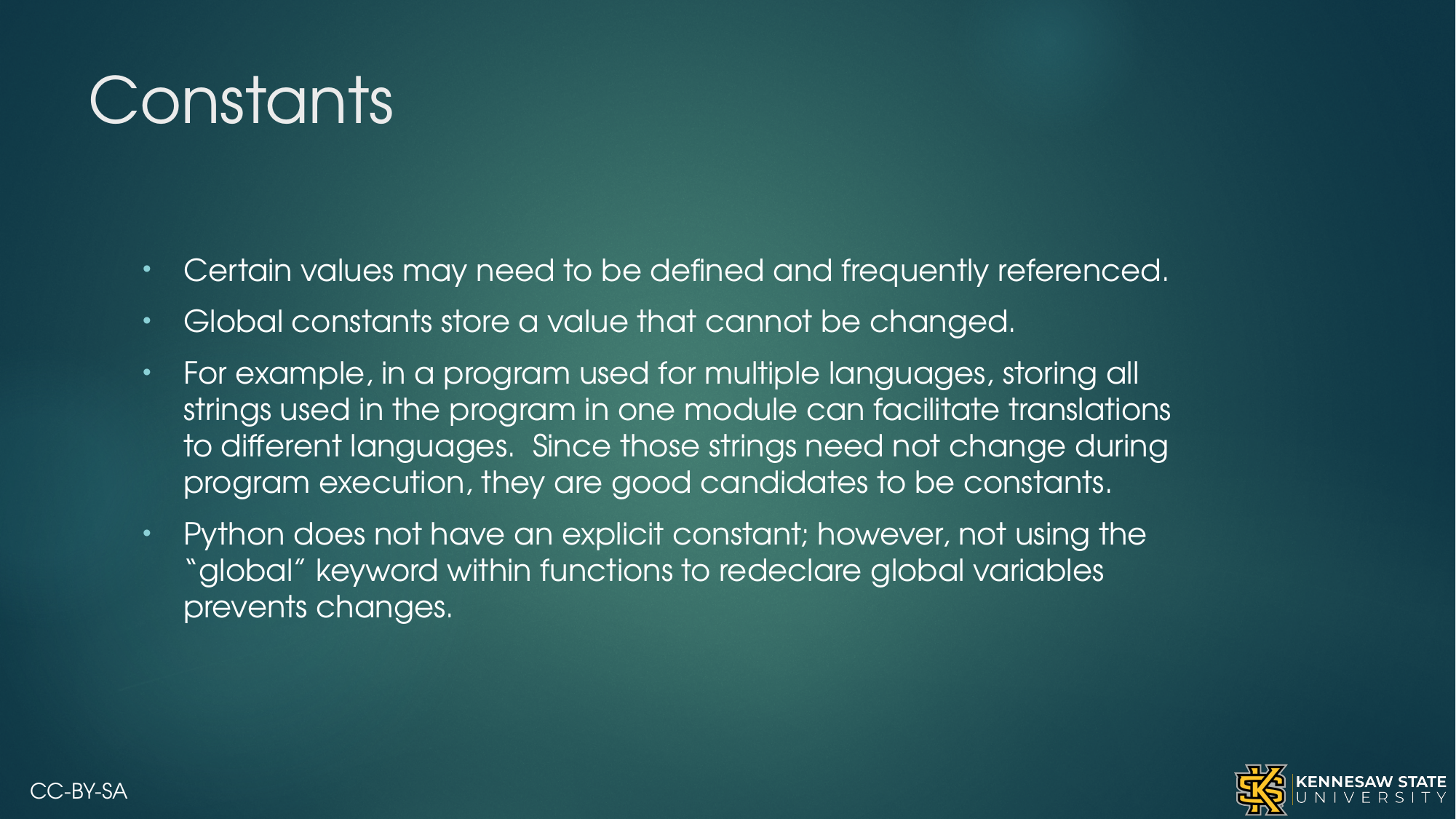

# Constants
Certain values may need to be defined and frequently referenced.
Global constants store a value that cannot be changed.
For example, in a program used for multiple languages, storing all strings used in the program in one module can facilitate translations to different languages.  Since those strings need not change during program execution, they are good candidates to be constants.
Python does not have an explicit constant; however, not using the “global” keyword within functions to redeclare global variables prevents changes.